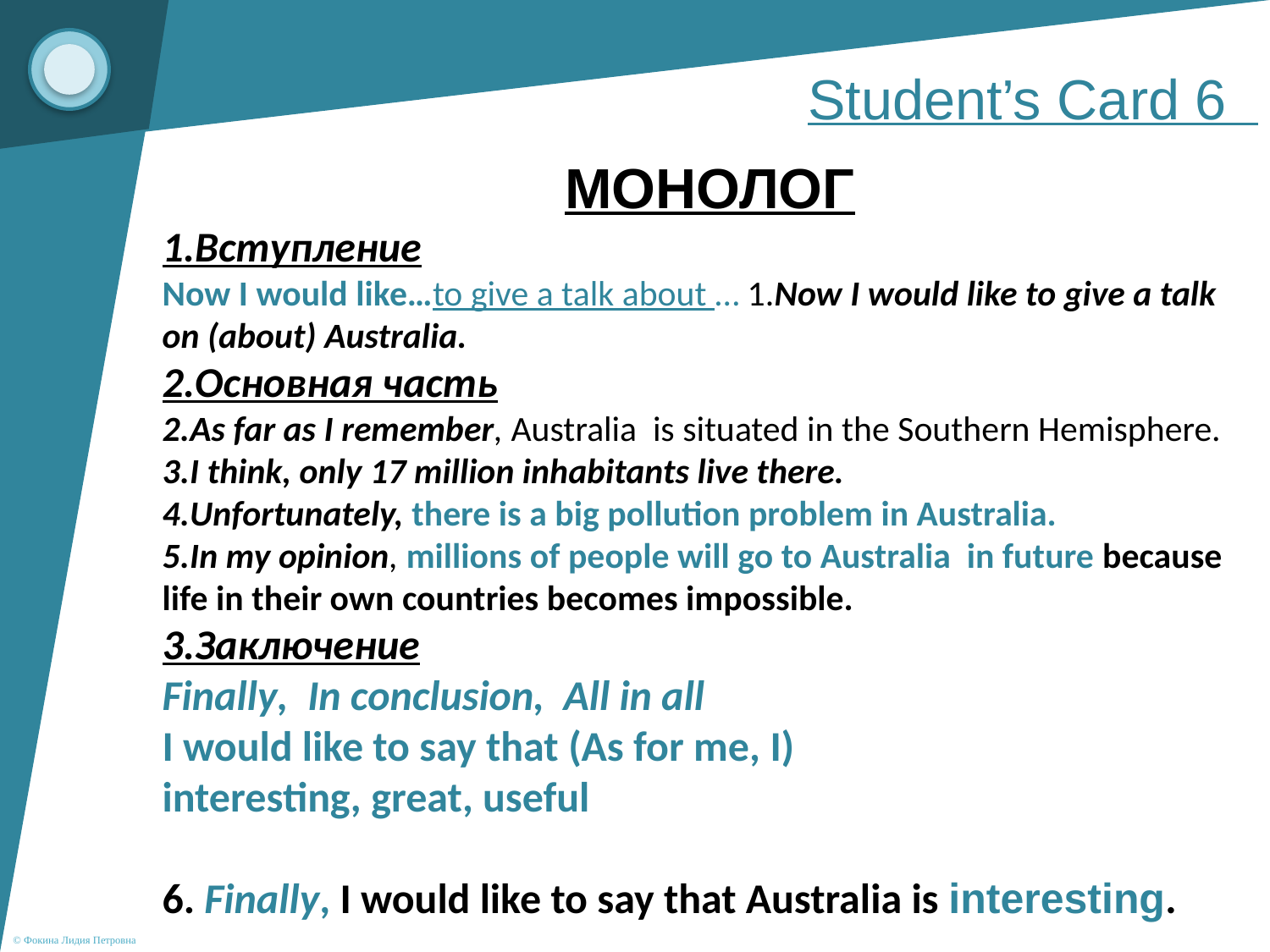

Student’s Card 6
МОНОЛОГ
1.Вступление
Now I would like…to give a talk about … 1.Now I would like to give a talk on (about) Australia.
2.Основная часть
2.As far as I remember, Australia  is situated in the Southern Hemisphere.
3.I think, only 17 million inhabitants live there.
4.Unfortunately, there is a big pollution problem in Australia.
5.In my opinion, millions of people will go to Australia  in future because life in their own countries becomes impossible.
3.Заключение
Finally,  In conclusion,  All in all
I would like to say that (As for me, I)
interesting, great, useful

6. Finally, I would like to say that Australia is interesting.